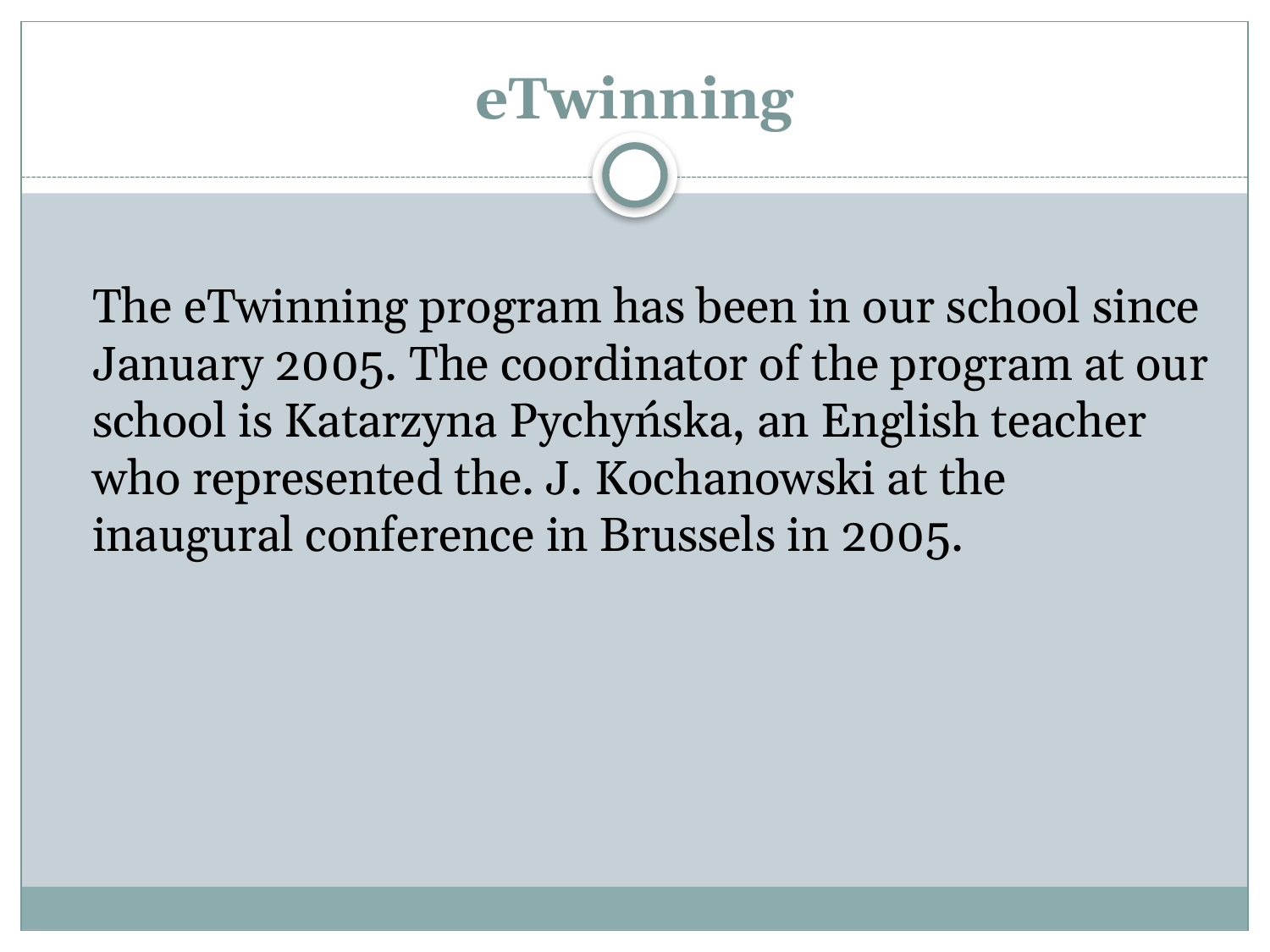

# eTwinning
The eTwinning program has been in our school since January 2005. The coordinator of the program at our school is Katarzyna Pychyńska, an English teacher who represented the. J. Kochanowski at the inaugural conference in Brussels in 2005.